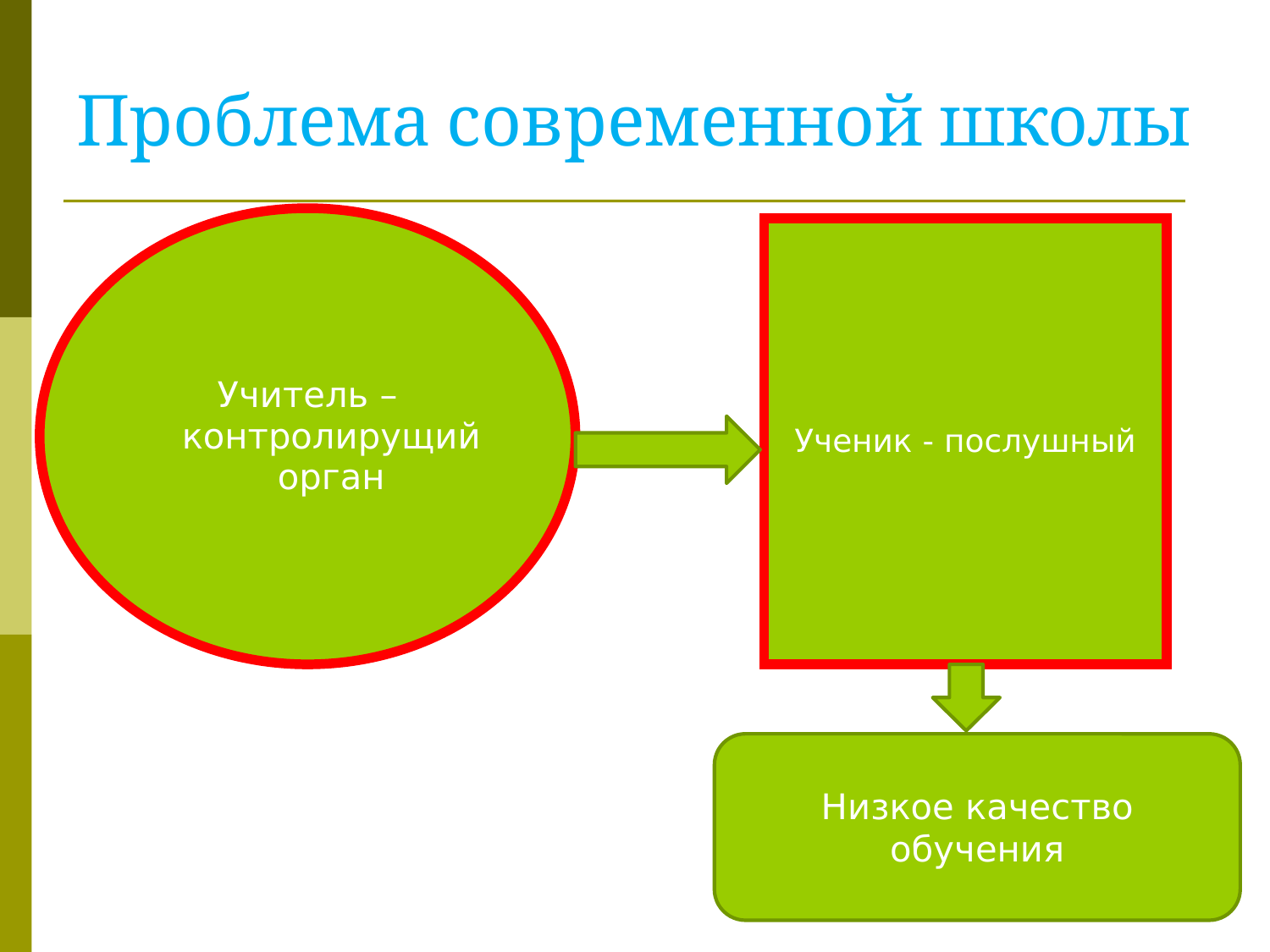

Проблема современной школы
Учитель –контролирущий орган
Ученик - послушный

Низкое качество обучения